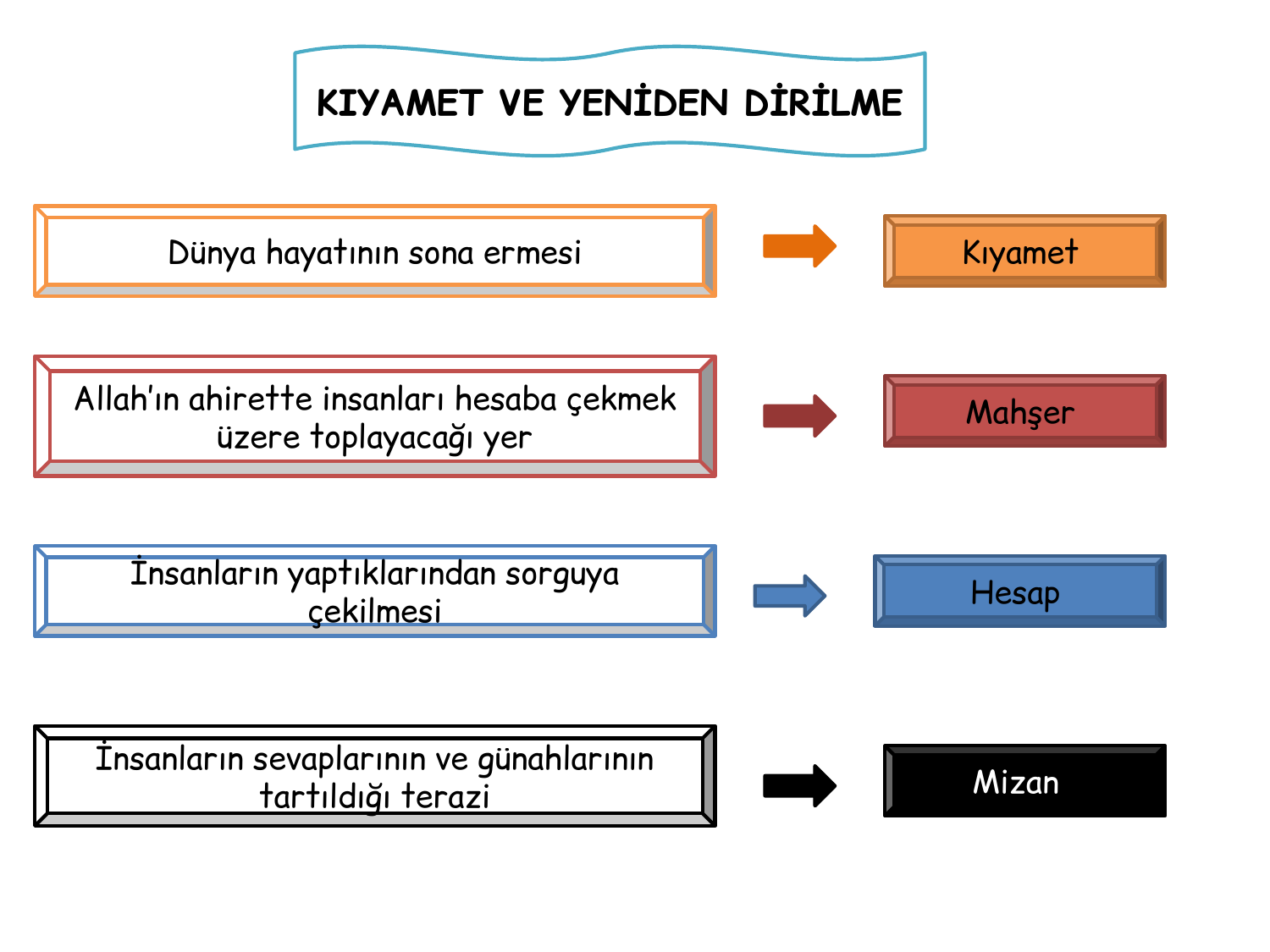

KIYAMET VE YENİDEN DİRİLME
Dünya hayatının sona ermesi
Kıyamet

Allah’ın ahirette insanları hesaba çekmek üzere toplayacağı yer
Mahşer

İnsanların yaptıklarından sorguya çekilmesi
Hesap

İnsanların sevaplarının ve günahlarının tartıldığı terazi
Mizan